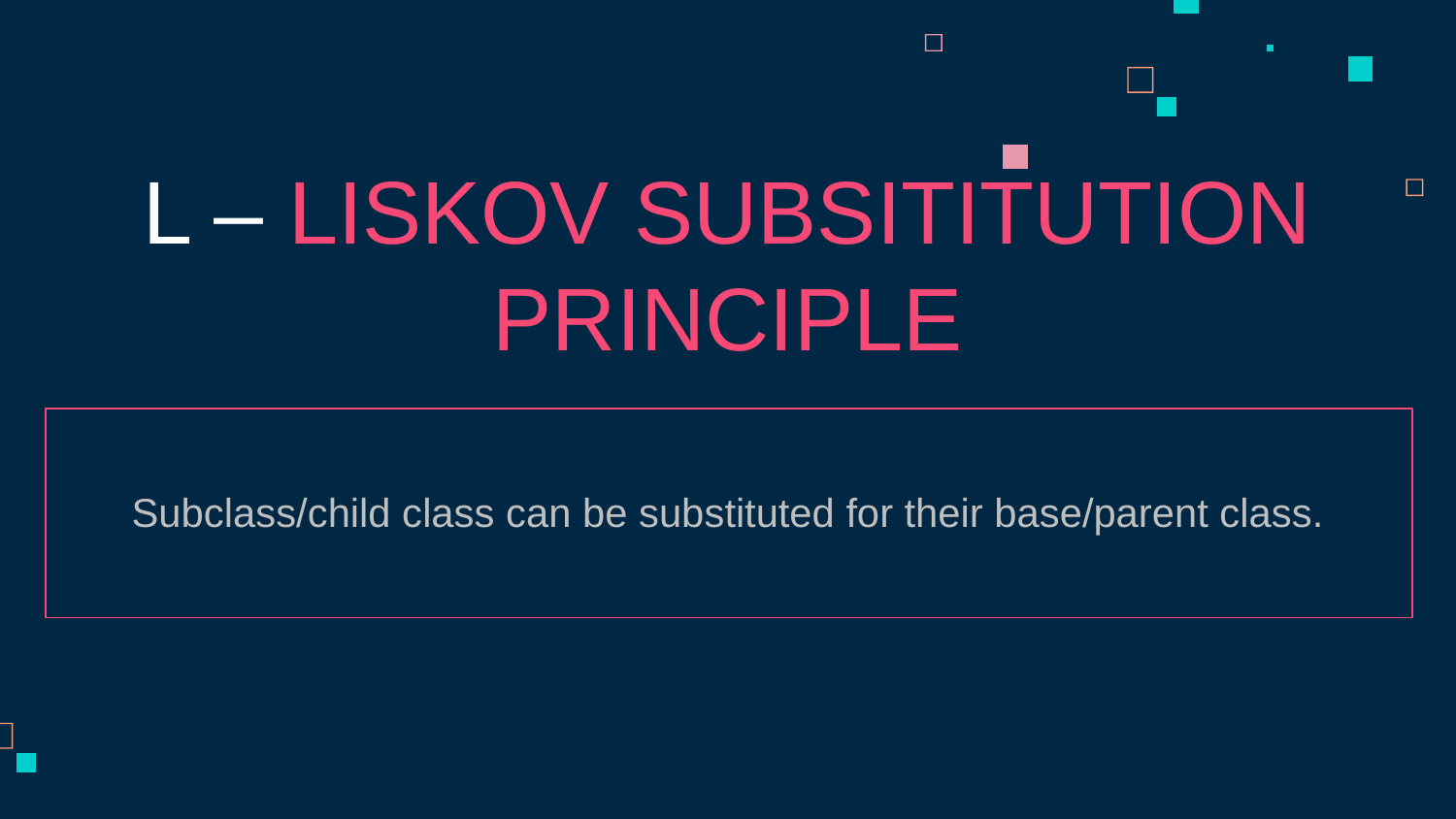

L – LISKOV SUBSITITUTION PRINCIPLE

Subclass/child class can be substituted for their base/parent class.